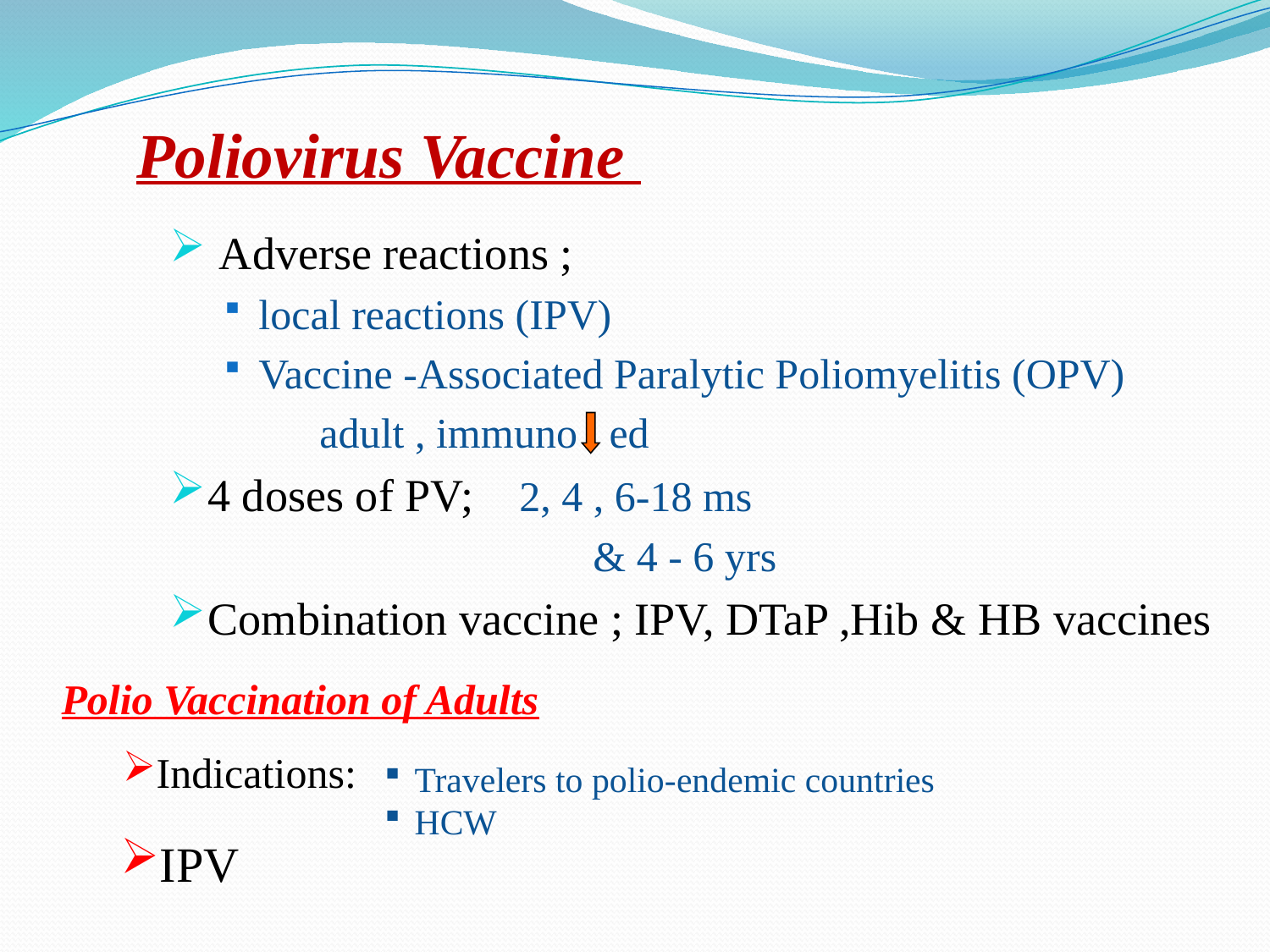

Poliovirus Vaccine
 Adverse reactions ;
local reactions (IPV)
Vaccine -Associated Paralytic Poliomyelitis (OPV)
         adult , immuno   ed
4 doses of PV;    2, 4 , 6-18 ms
                                        & 4 - 6 yrs
Combination vaccine ; IPV, DTaP ,Hib & HB vaccines

Polio Vaccination of Adults
Indications:
Travelers to polio-endemic countries
HCW
IPV